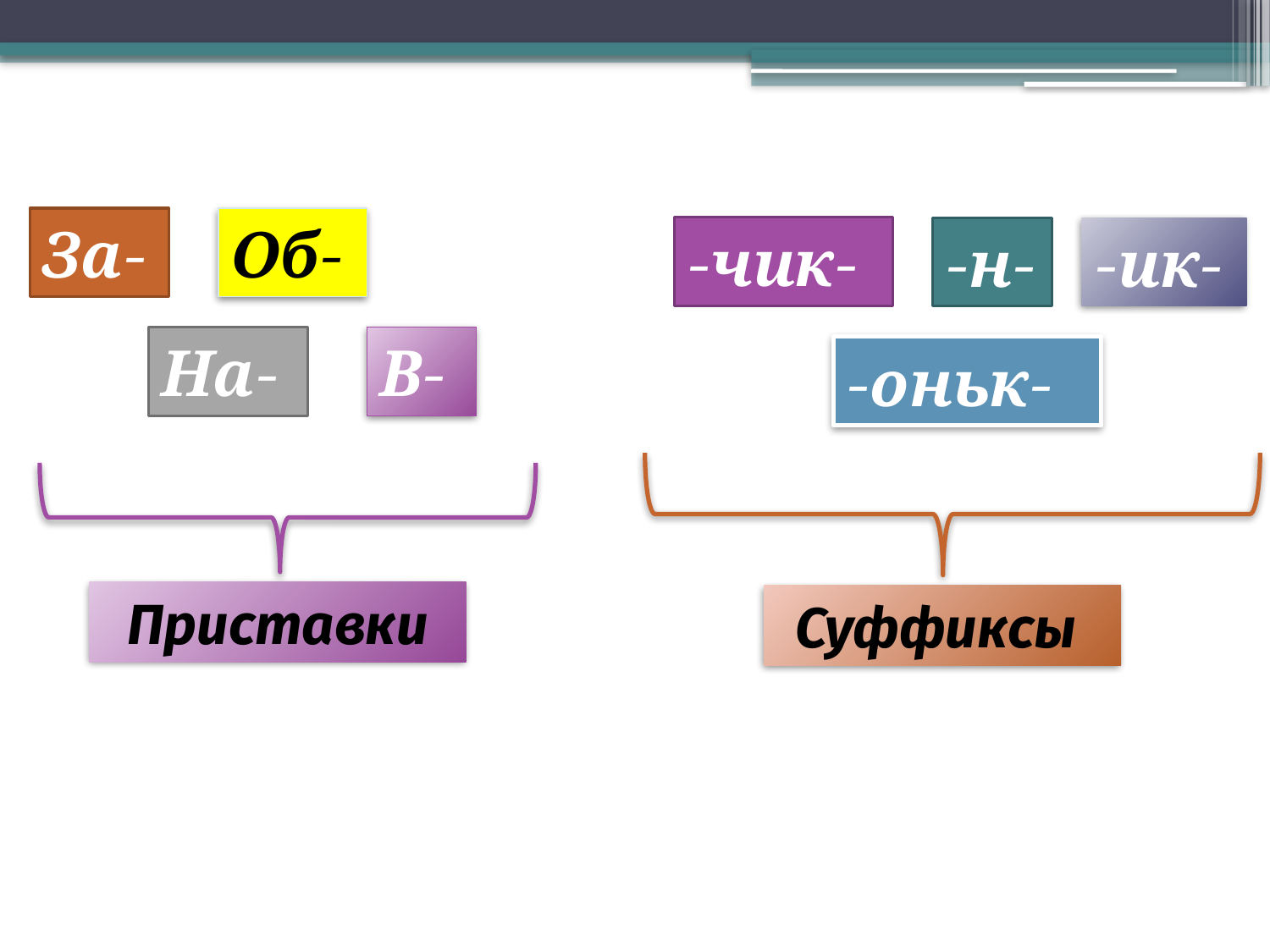

За-
Об-
На-
В-
-чик-
-н-
-ик-
-оньк-

Суффиксы

Приставки